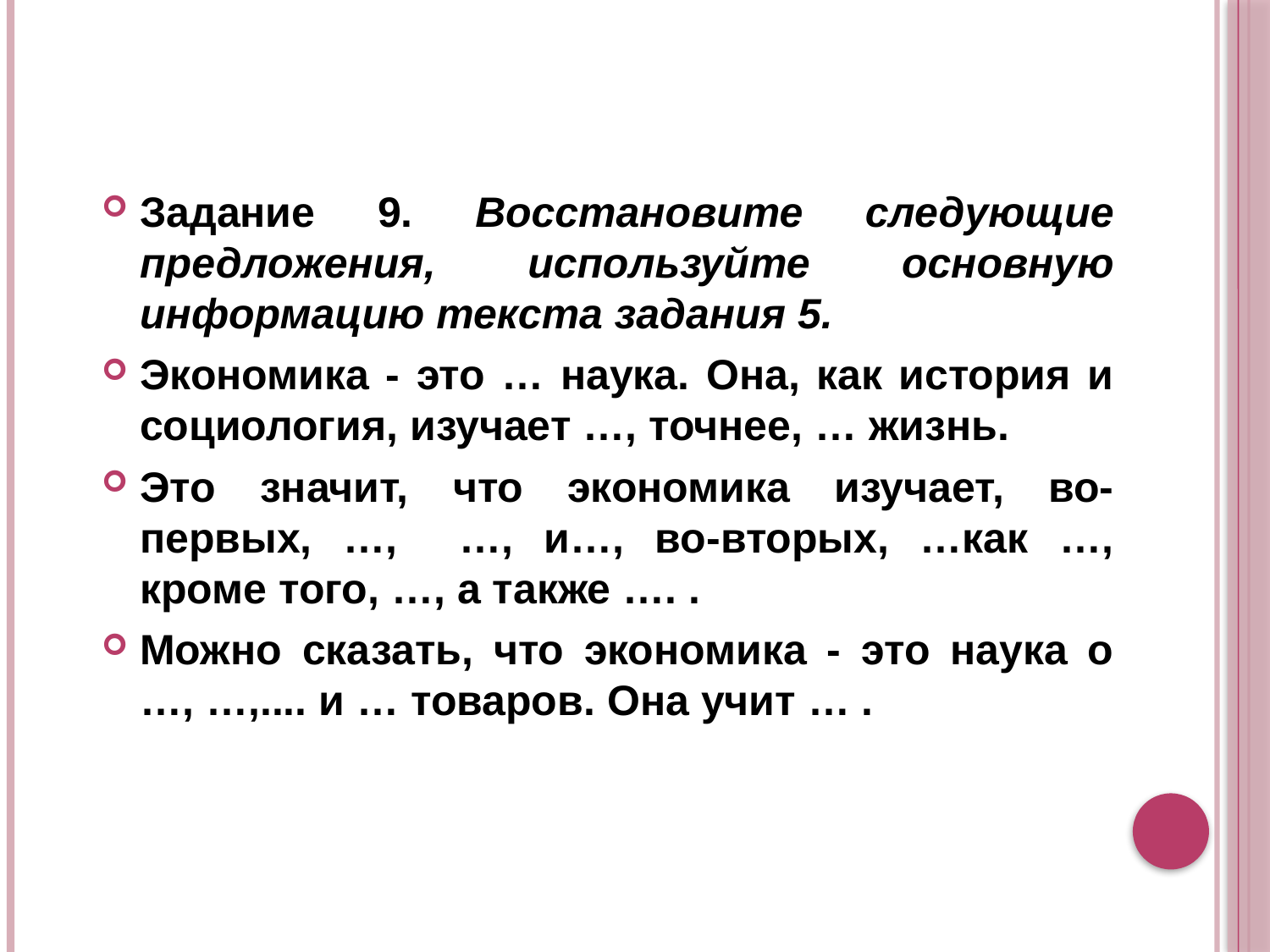

Задание 9. Восстановите следующие предложения, используйте основную информацию текста задания 5.
Экономика - это … наука. Она, как история и социология, изучает …, точнее, … жизнь.
Это значит, что экономика изучает, во-первых, …,  …, и…, во-вторых, …как …, кроме того, …, а также …. .
Можно сказать, что экономика - это наука о …, …,.... и … товаров. Она учит … .